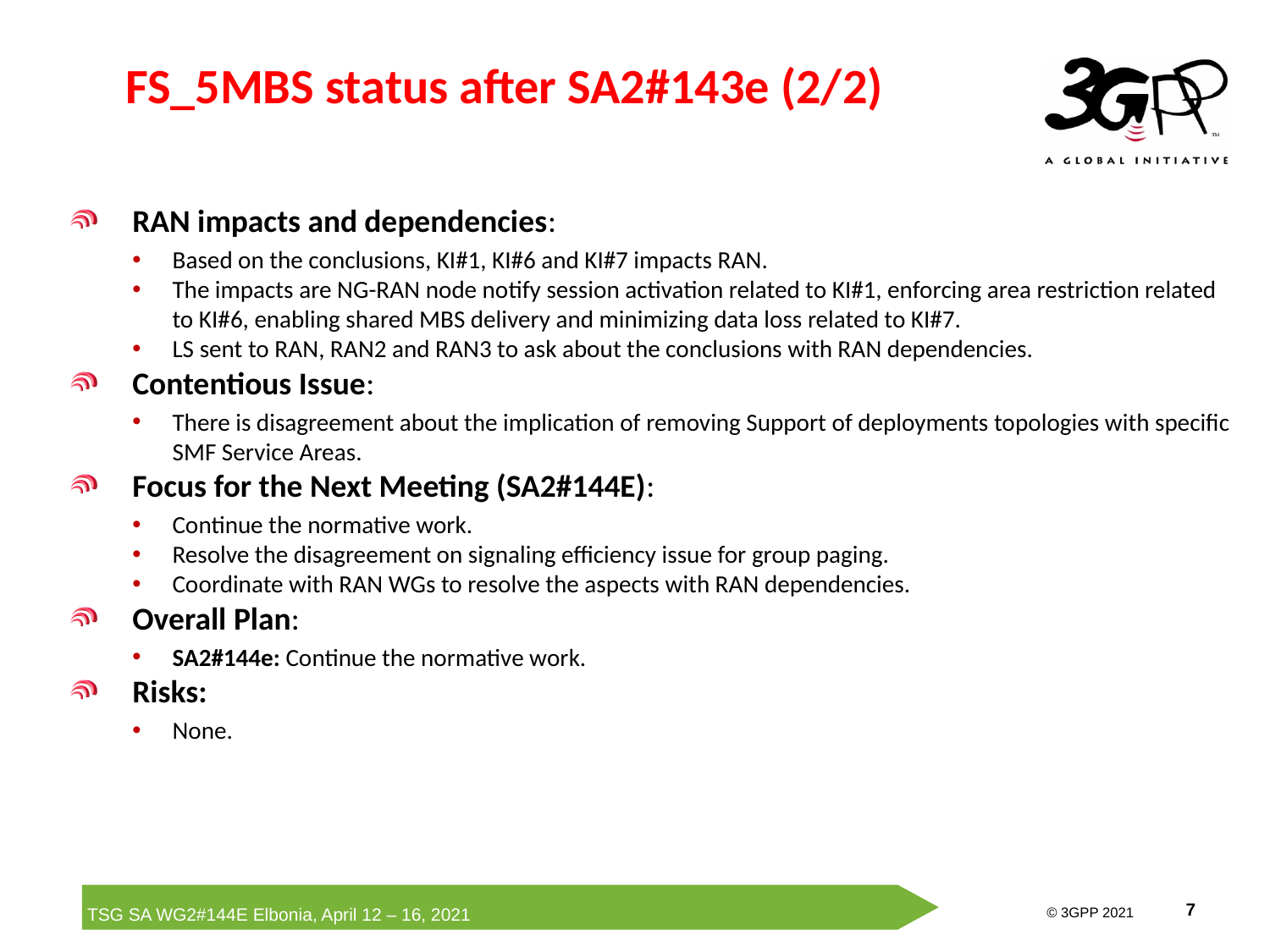

# FS_5MBS status after SA2#143e (2/2)
RAN impacts and dependencies:
Based on the conclusions, KI#1, KI#6 and KI#7 impacts RAN.
The impacts are NG-RAN node notify session activation related to KI#1, enforcing area restriction related to KI#6, enabling shared MBS delivery and minimizing data loss related to KI#7.
LS sent to RAN, RAN2 and RAN3 to ask about the conclusions with RAN dependencies.
Contentious Issue:
There is disagreement about the implication of removing Support of deployments topologies with specific SMF Service Areas.
Focus for the Next Meeting (SA2#144E):
Continue the normative work.
Resolve the disagreement on signaling efficiency issue for group paging.
Coordinate with RAN WGs to resolve the aspects with RAN dependencies.
Overall Plan:
SA2#144e: Continue the normative work.
Risks:
None.